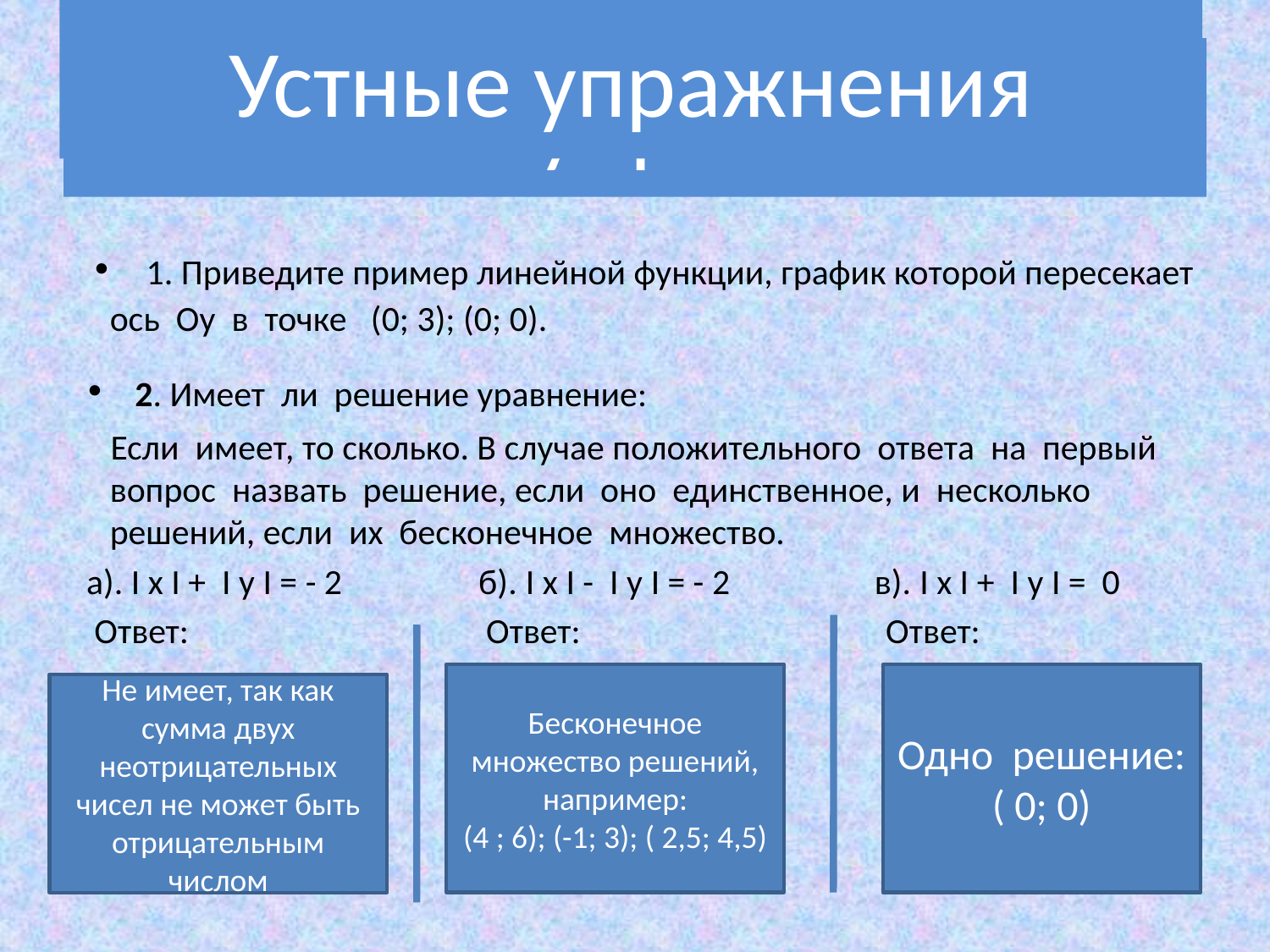

Устные упражнения
# Устные упражнения
    ·    1. Приведите пример линейной функции, график которой пересекает ось  Оу  в  точке   (0; 3); (0; 0).
  ·    2. Имеет  ли  решение уравнение:
      Если  имеет, то сколько. В случае положительного  ответа  на  первый  вопрос  назвать  решение, если  оно  единственное, и  несколько  решений, если  их  бесконечное  множество.
   а). Ι х Ι +  Ι у Ι = - 2                 б). Ι х Ι -  Ι у Ι = - 2                  в). Ι х Ι +  Ι у Ι =  0
    Ответ:                                     Ответ:                                      Ответ:

Бесконечное множество решений, например:
(4 ; 6); (-1; 3); ( 2,5; 4,5)
Одно  решение:
( 0; 0)
Не имеет, так как сумма двух неотрицательных чисел не может быть отрицательным числом